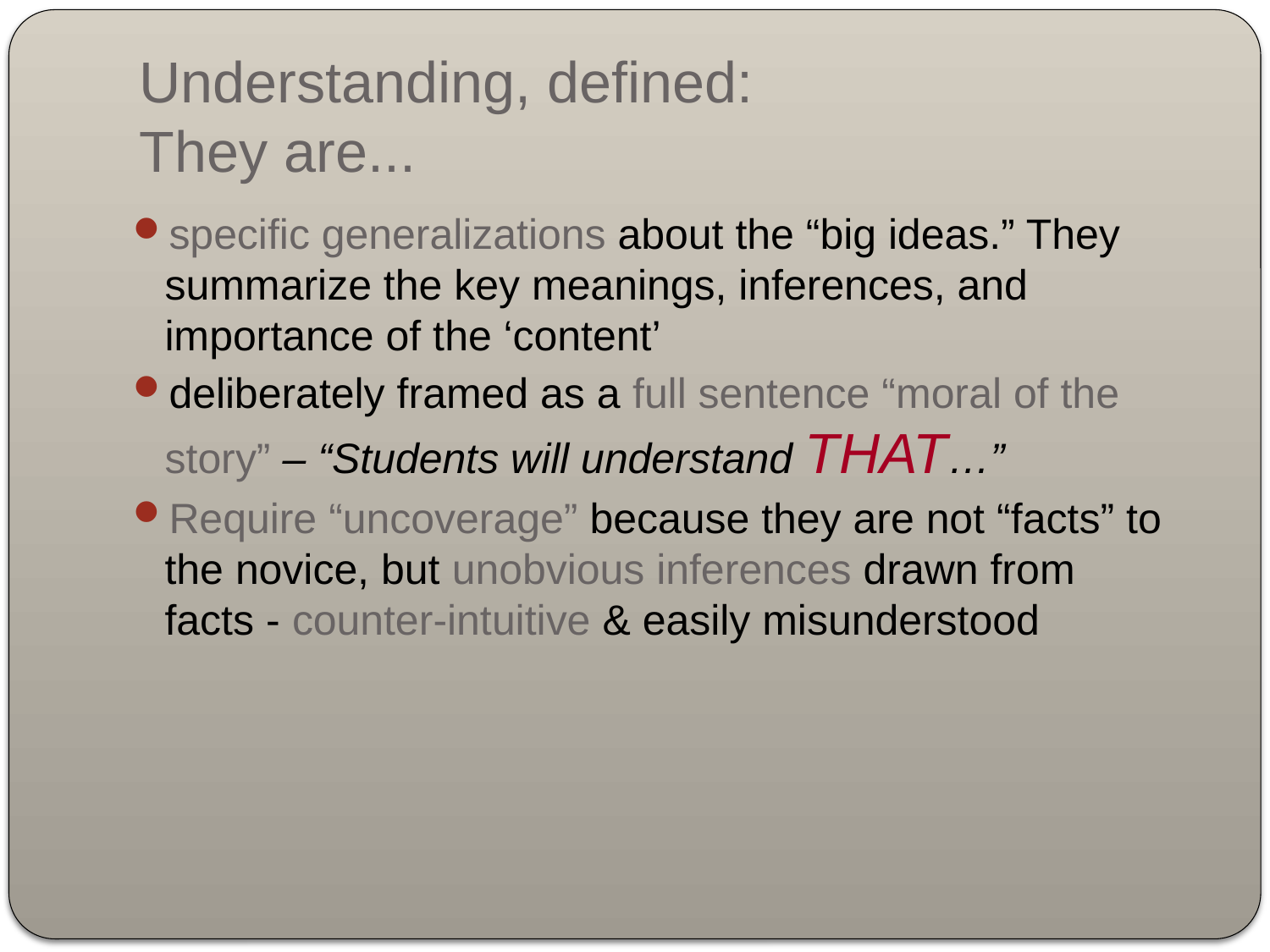

# Understanding, defined: They are...
specific generalizations about the “big ideas.” They summarize the key meanings, inferences, and importance of the ‘content’
deliberately framed as a full sentence “moral of the story” – “Students will understand THAT…”
Require “uncoverage” because they are not “facts” to the novice, but unobvious inferences drawn from facts - counter-intuitive & easily misunderstood